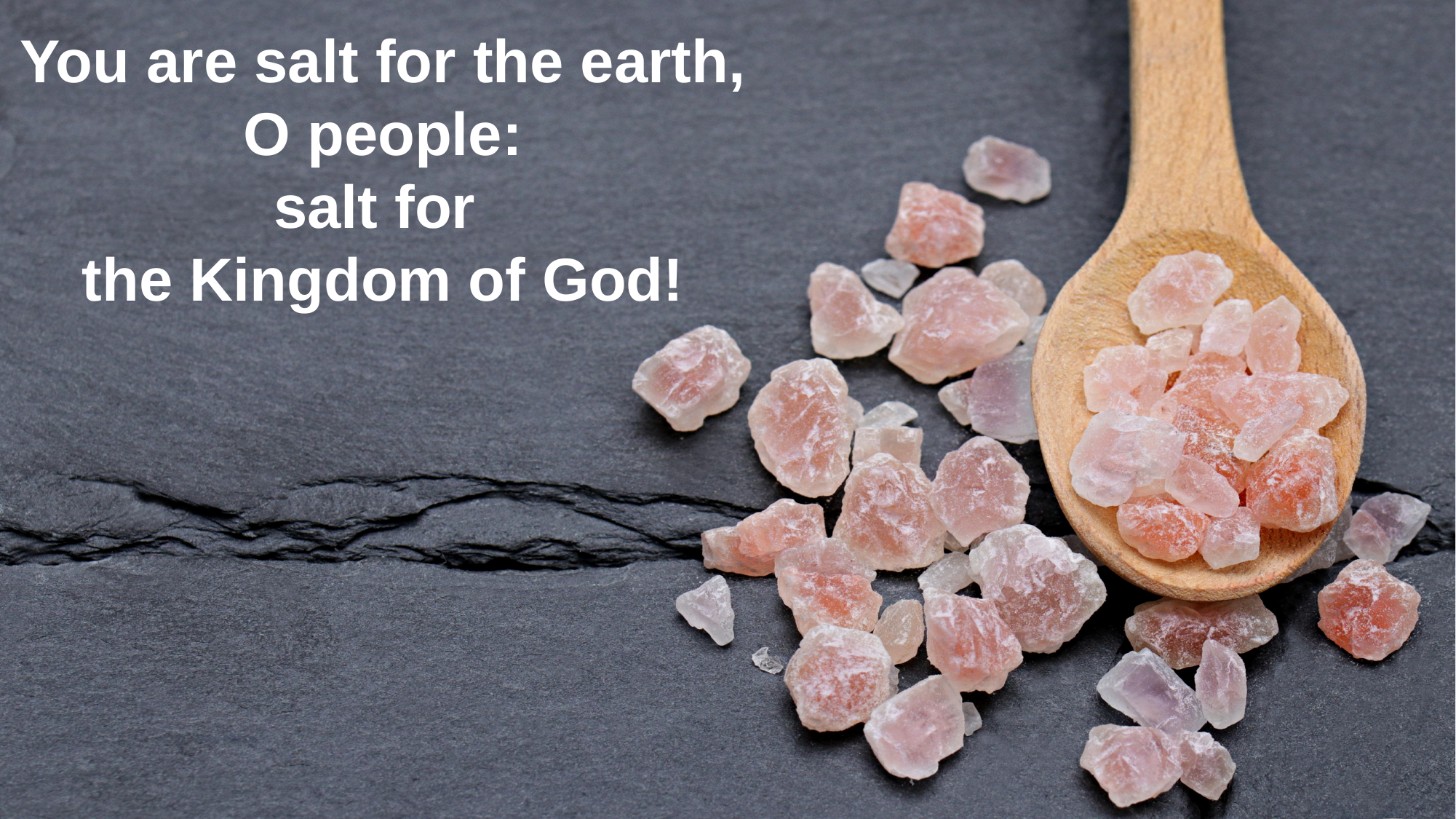

You are salt for the earth,
O people:
salt for
the Kingdom of God!